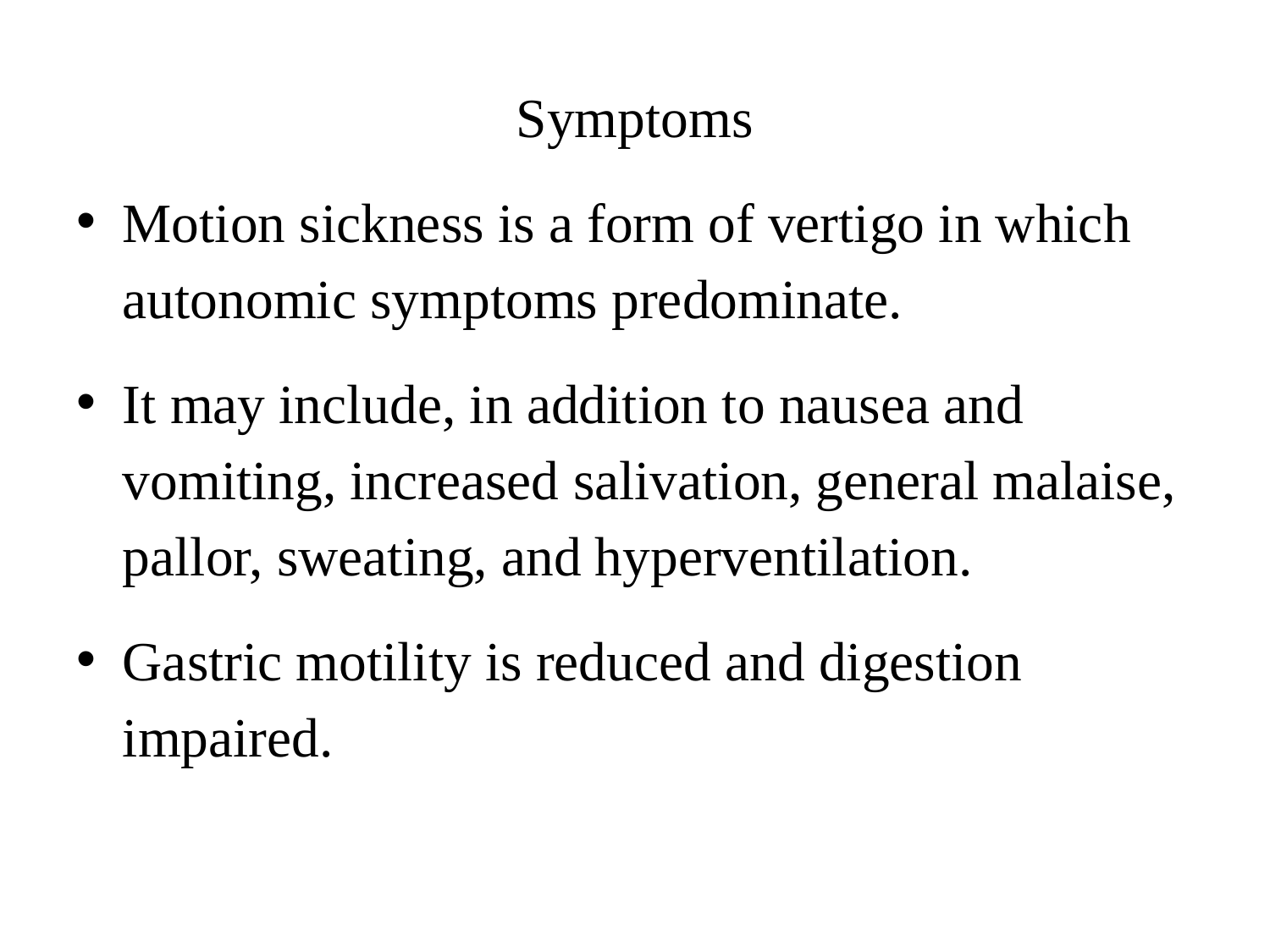

Symptoms
Motion sickness is a form of vertigo in which autonomic symptoms predominate.
It may include, in addition to nausea and vomiting, increased salivation, general malaise, pallor, sweating, and hyperventilation.
Gastric motility is reduced and digestion impaired.